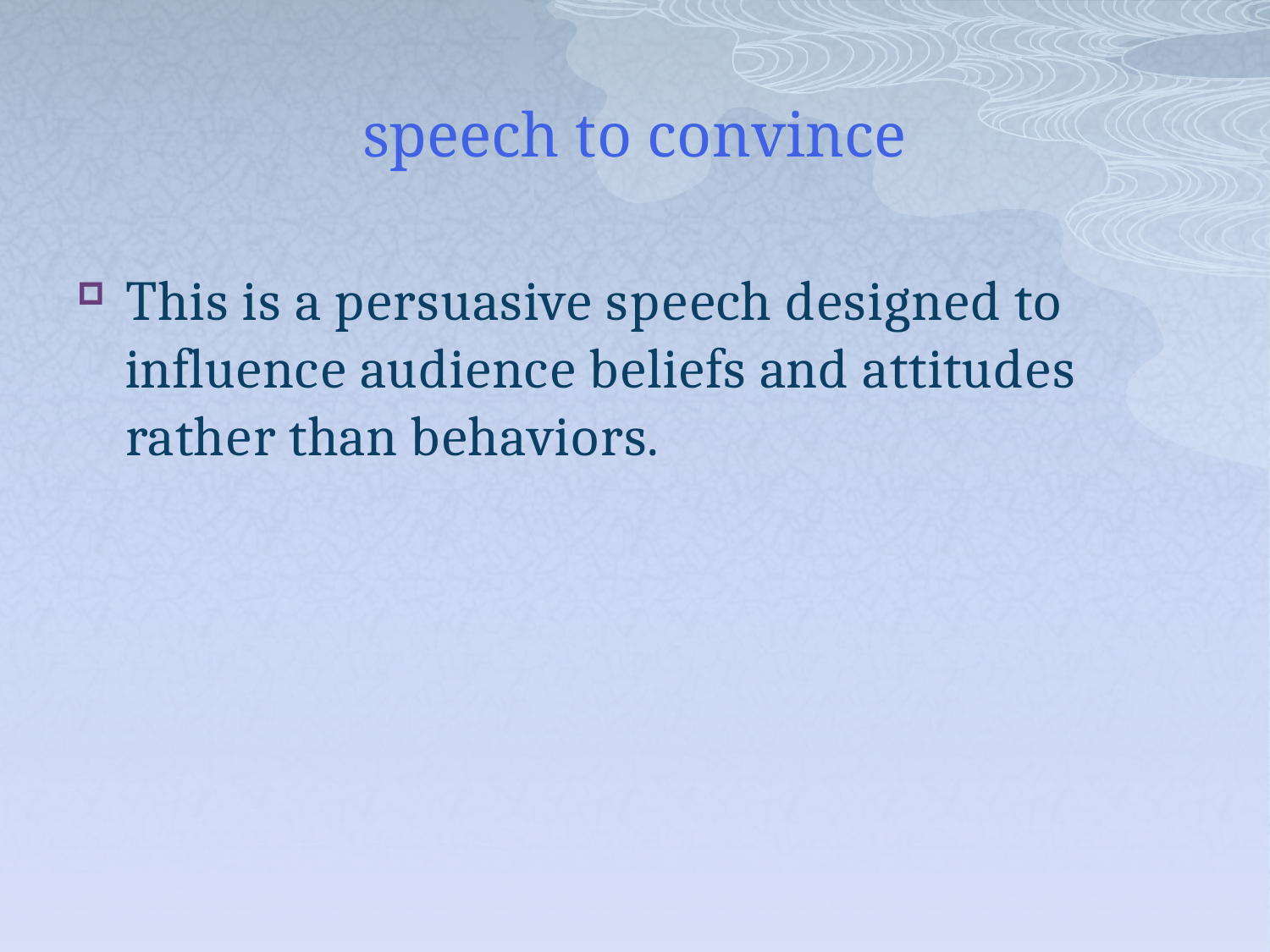

# speech to convince
This is a persuasive speech designed to influence audience beliefs and attitudes rather than behaviors.